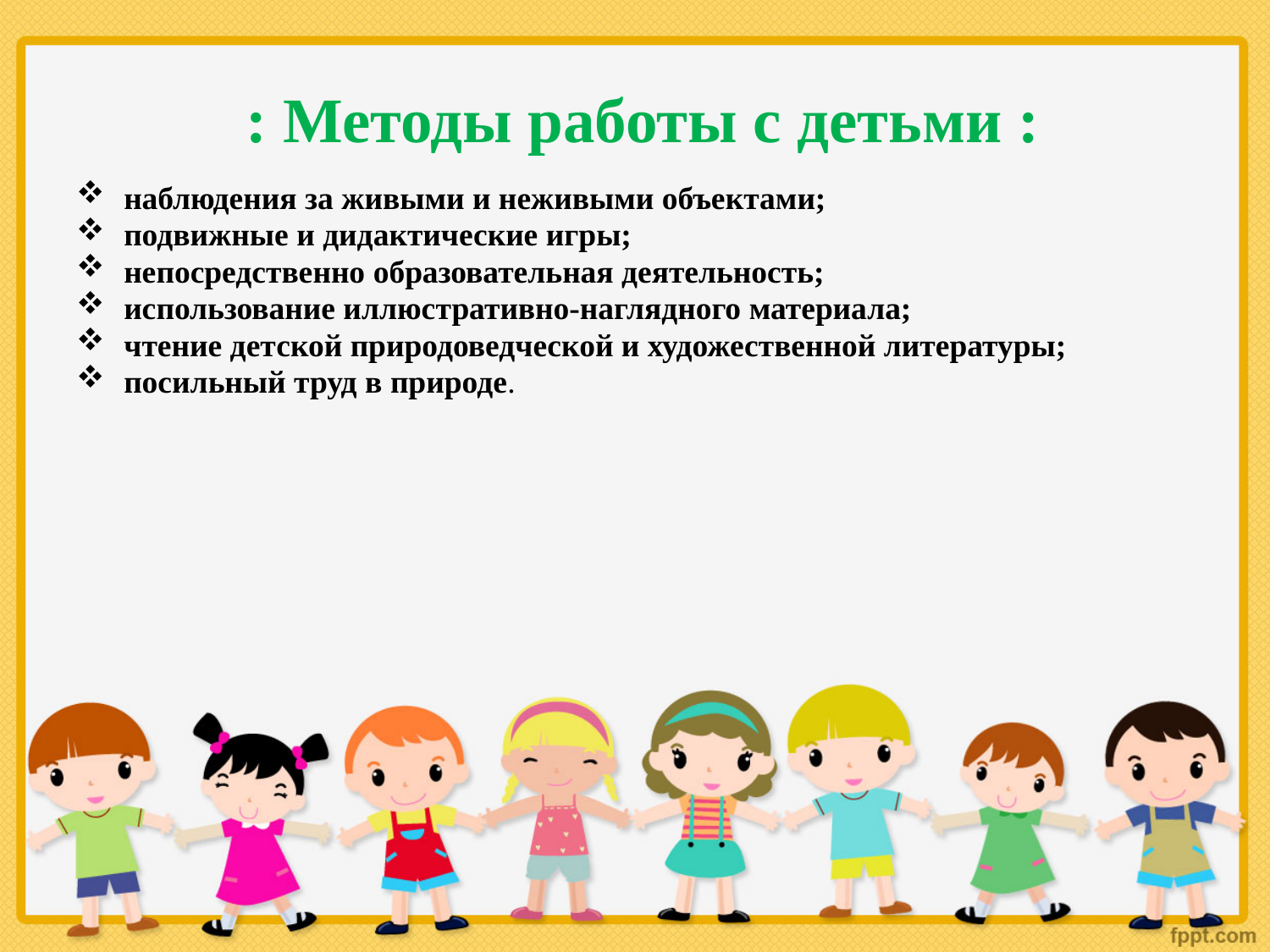

# : Методы работы с детьми :
наблюдения за живыми и неживыми объектами;
подвижные и дидактические игры;
непосредственно образовательная деятельность;
использование иллюстративно-наглядного материала;
чтение детской природоведческой и художественной литературы;
посильный труд в природе.